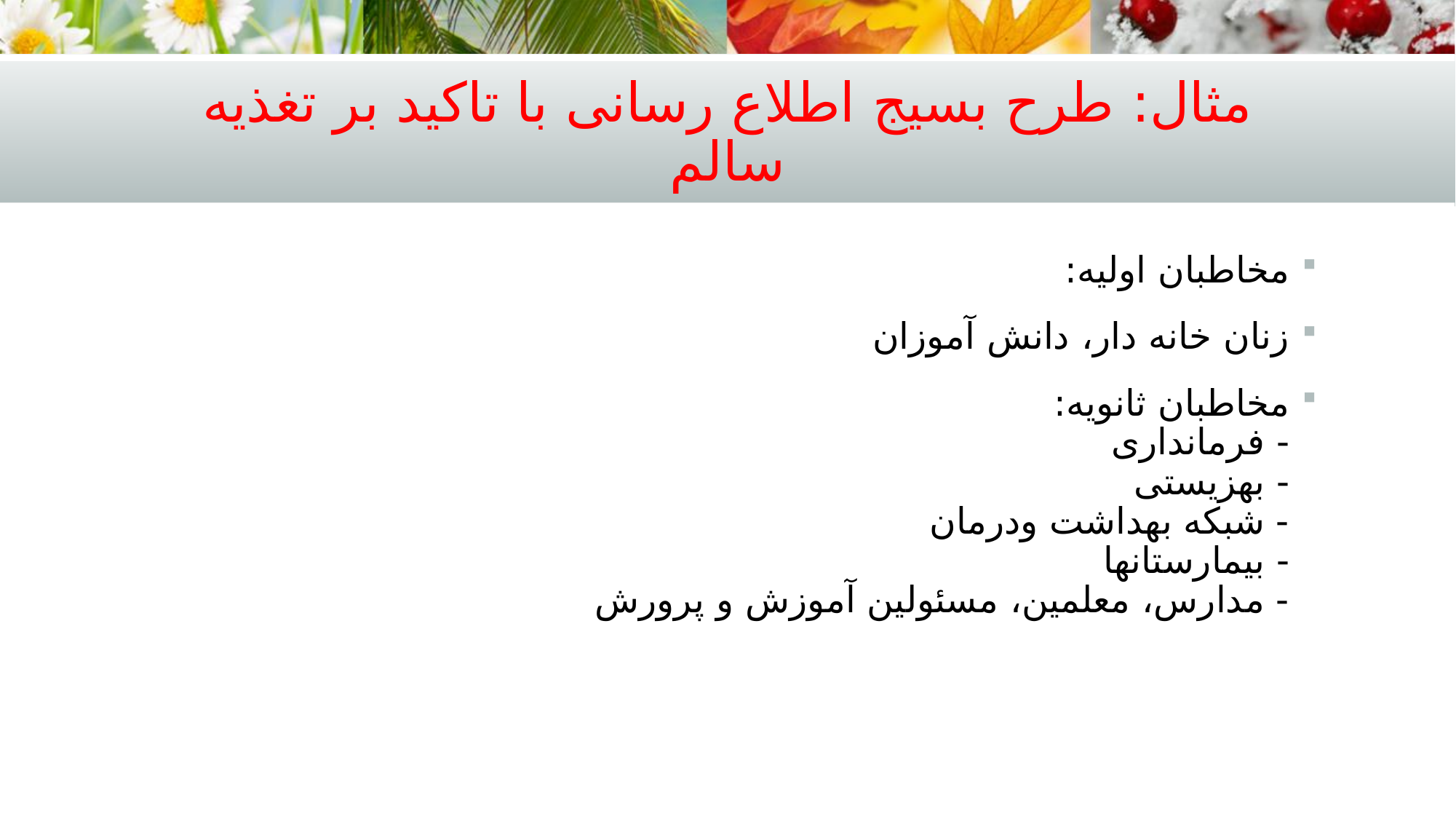

# مثال: طرح بسیج اطلاع رسانی با تاکید بر تغذیه سالم
مخاطبان اولیه:
زنان خانه دار، دانش آموزان
مخاطبان ثانویه:
- فرمانداری
- بهزیستی
- شبکه بهداشت ودرمان
- بیمارستانها
- مدارس، معلمین، مسئولین آموزش و پرورش